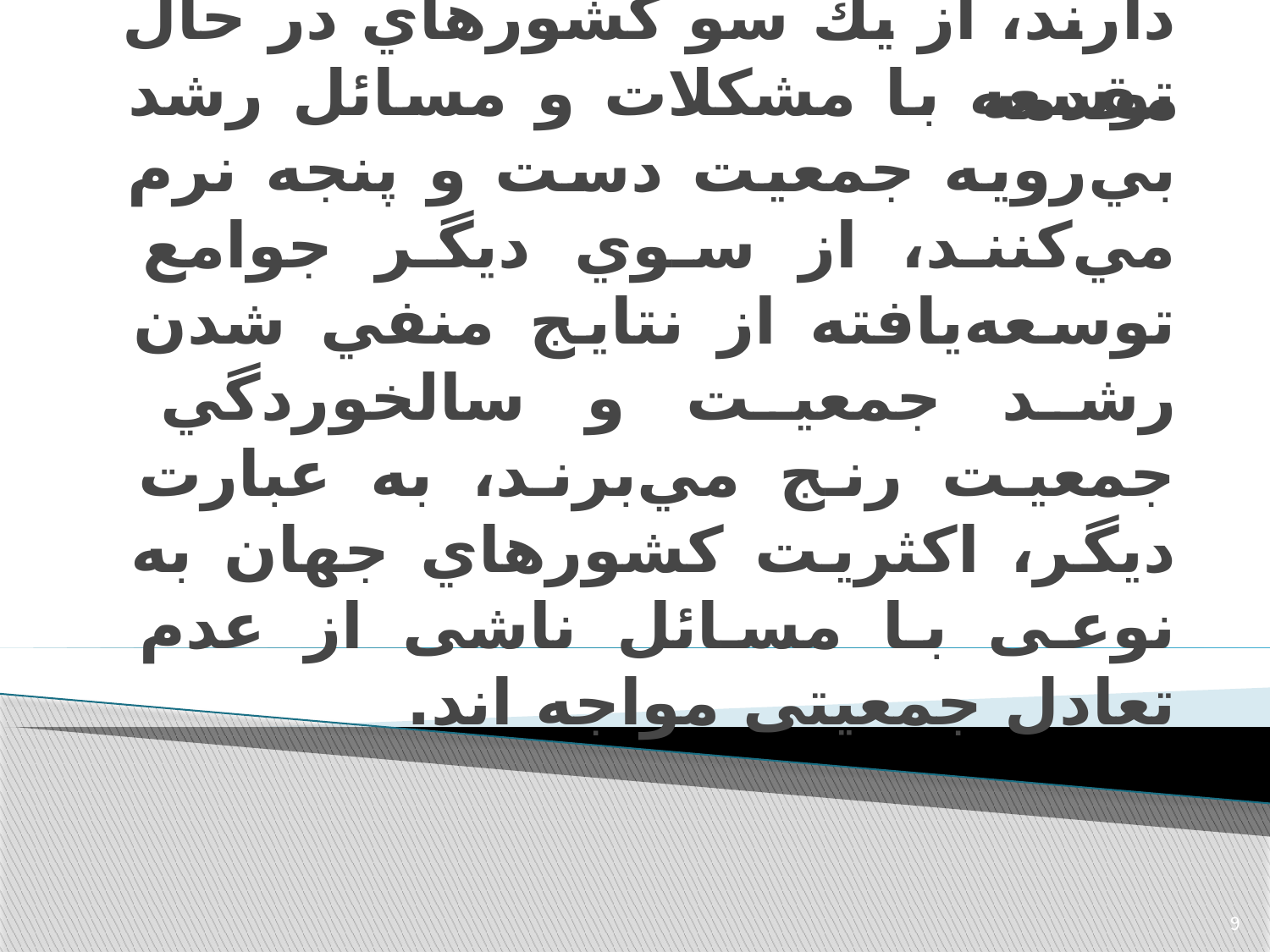

مقدمه

# امروزه بسياري از  كشورها در حالت عدم تعادل جمعيتي قرار دارند، از يك سو كشورهاي در حال توسعه با مشكلات و مسائل رشد بي‌رويه جمعيت دست و پنجه نرم مي‌كنند، از سوي ديگر جوامع توسعه‌يافته از نتايج منفي شدن رشد جمعيت و سالخوردگي جمعيت رنج مي‌برند، به عبارت ديگر، اكثريت کشورهاي جهان به نوعی با مسائل ناشی از عدم تعادل جمعیتی مواجه اند.
9